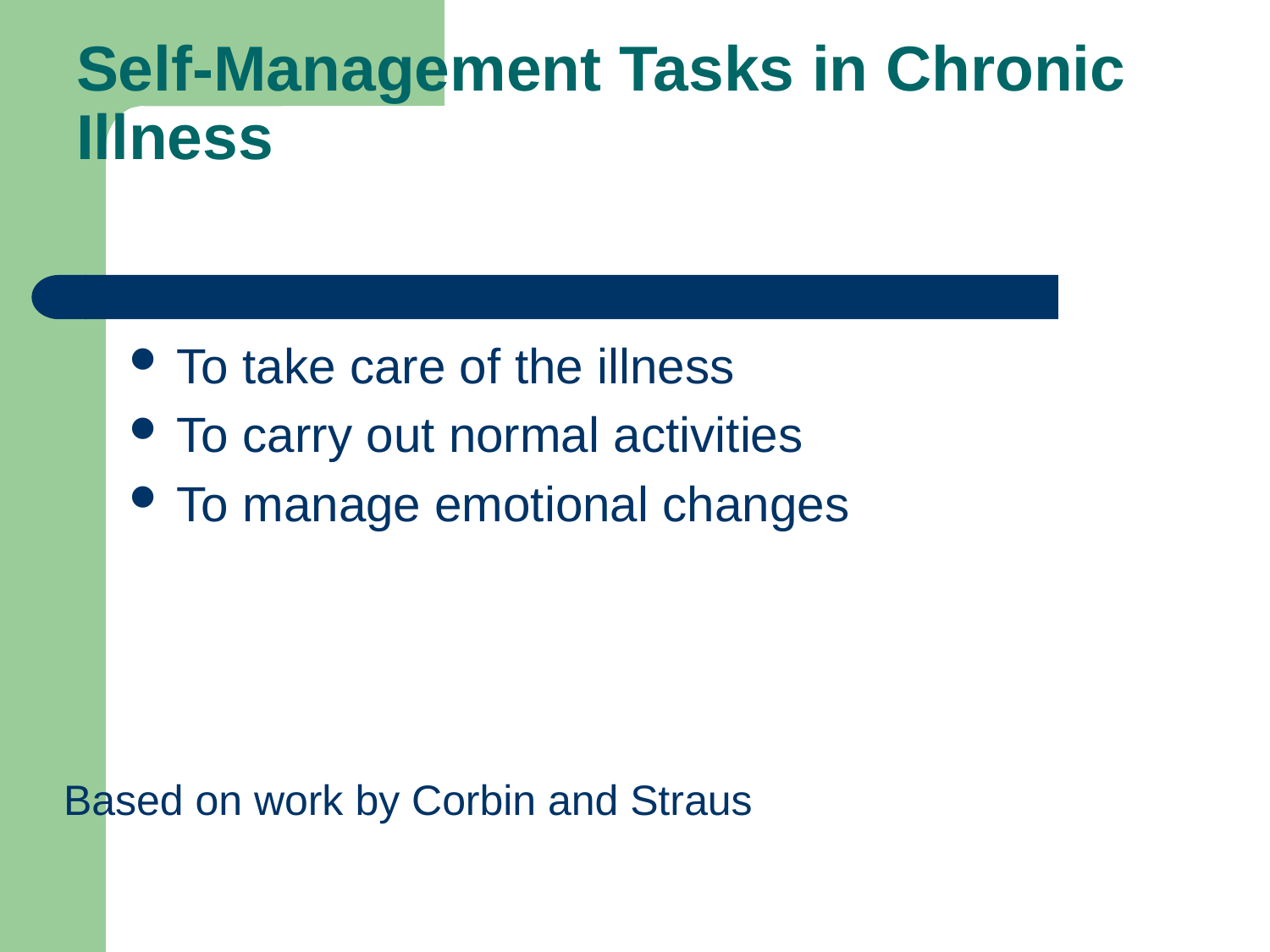

# Self-Management Tasks in Chronic Illness
To take care of the illness
To carry out normal activities
To manage emotional changes
Based on work by Corbin and Straus